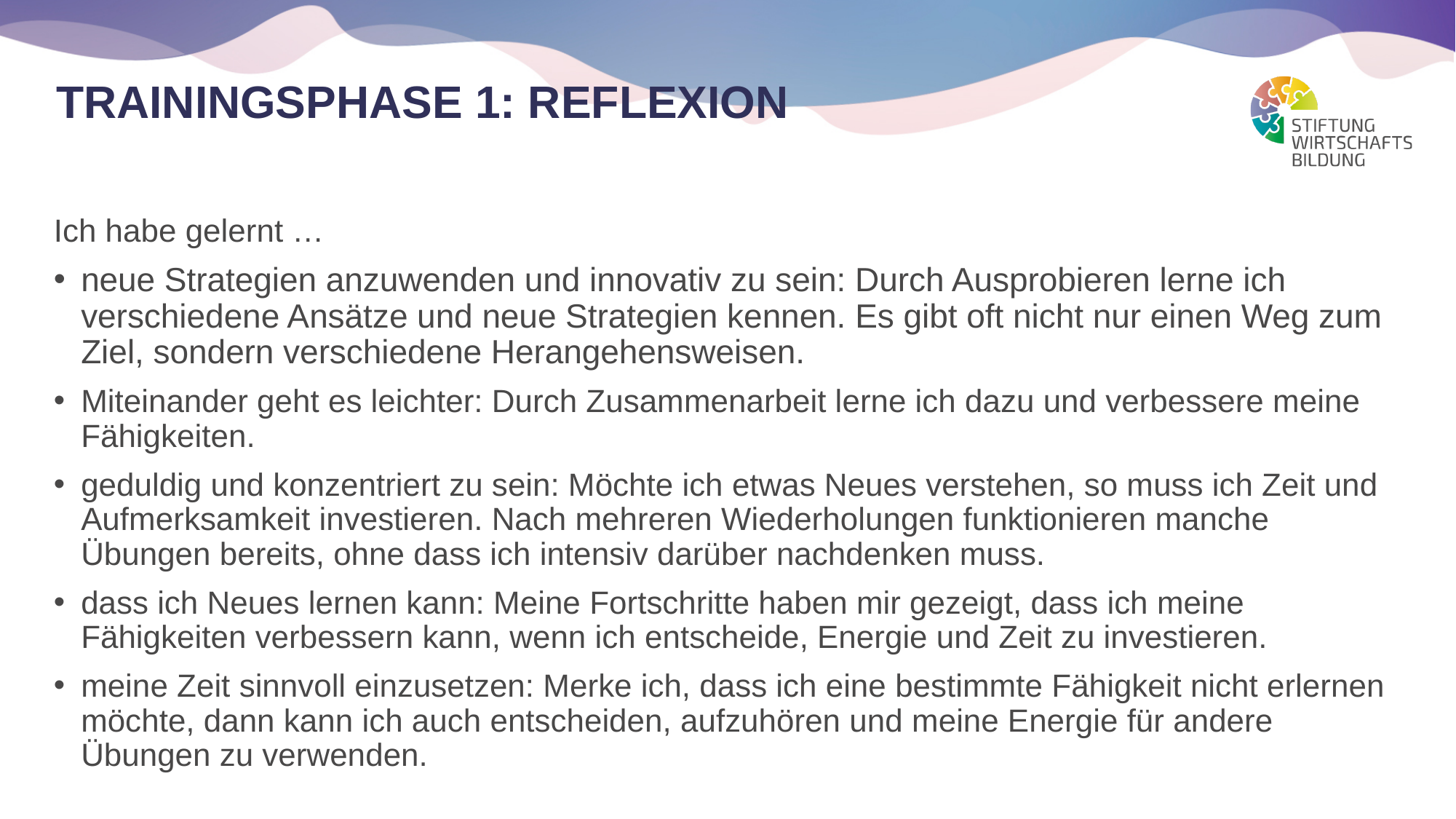

# Trainingsphase 1: Reflexion
Ich habe gelernt …
neue Strategien anzuwenden und innovativ zu sein: Durch Ausprobieren lerne ich verschiedene Ansätze und neue Strategien kennen. Es gibt oft nicht nur einen Weg zum Ziel, sondern verschiedene Herangehensweisen.
Miteinander geht es leichter: Durch Zusammenarbeit lerne ich dazu und verbessere meine Fähigkeiten.
geduldig und konzentriert zu sein: Möchte ich etwas Neues verstehen, so muss ich Zeit und Aufmerksamkeit investieren. Nach mehreren Wiederholungen funktionieren manche Übungen bereits, ohne dass ich intensiv darüber nachdenken muss.
dass ich Neues lernen kann: Meine Fortschritte haben mir gezeigt, dass ich meine Fähigkeiten verbessern kann, wenn ich entscheide, Energie und Zeit zu investieren.
meine Zeit sinnvoll einzusetzen: Merke ich, dass ich eine bestimmte Fähigkeit nicht erlernen möchte, dann kann ich auch entscheiden, aufzuhören und meine Energie für andere Übungen zu verwenden.